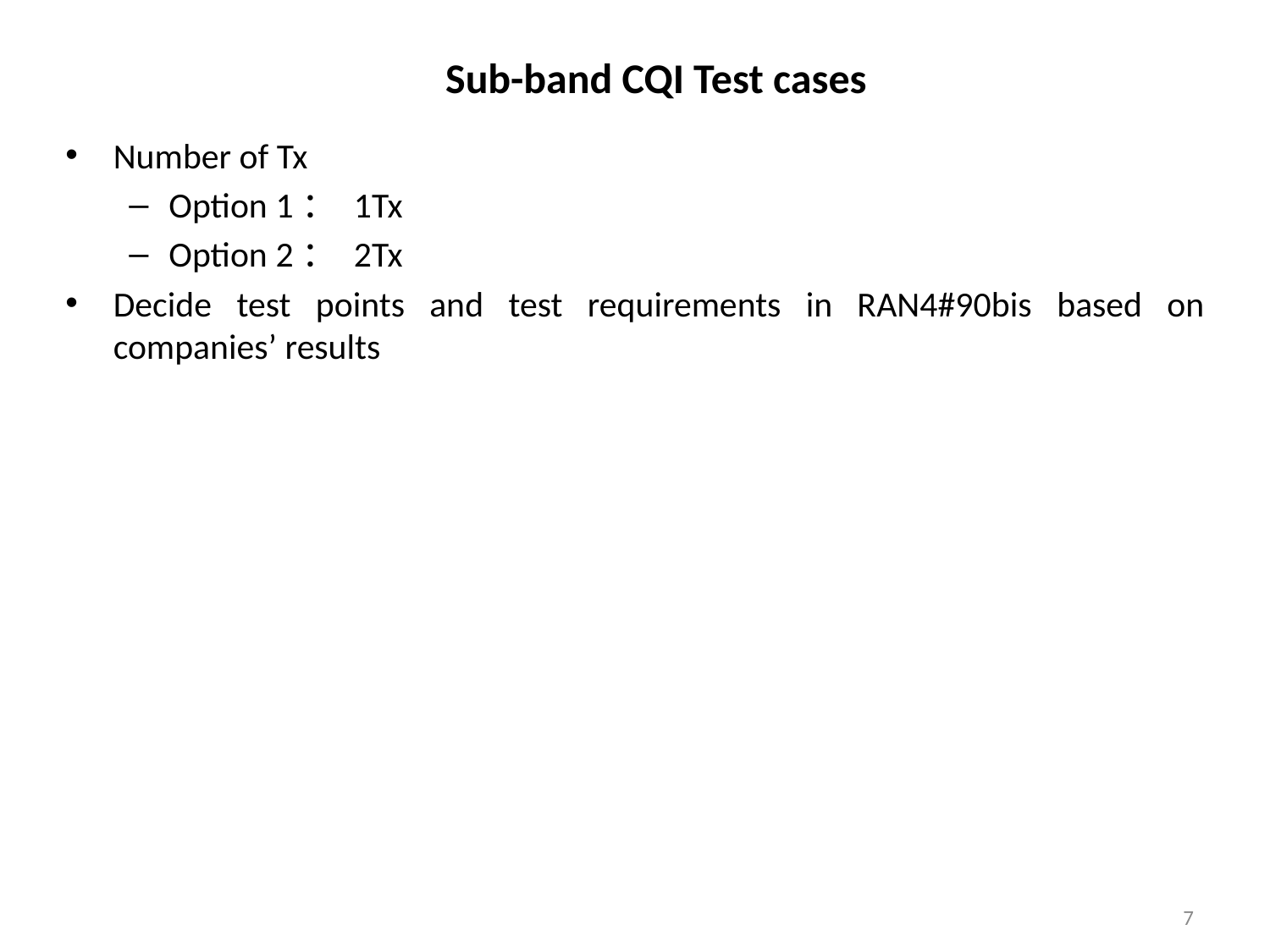

# Sub-band CQI Test cases
Number of Tx
Option 1： 1Tx
Option 2： 2Tx
Decide test points and test requirements in RAN4#90bis based on companies’ results

7